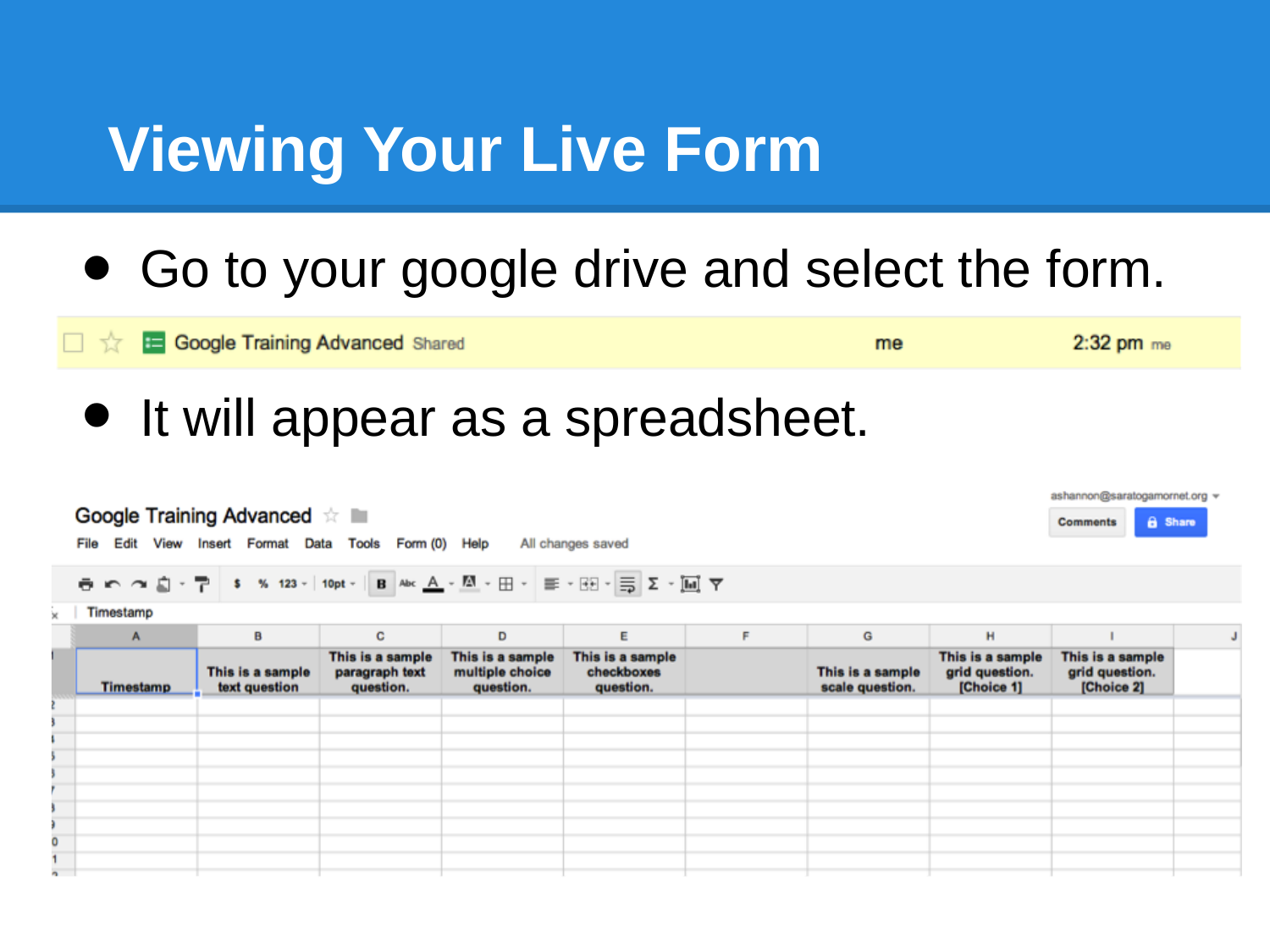

# Viewing Your Live Form
Go to your google drive and select the form.

It will appear as a spreadsheet.